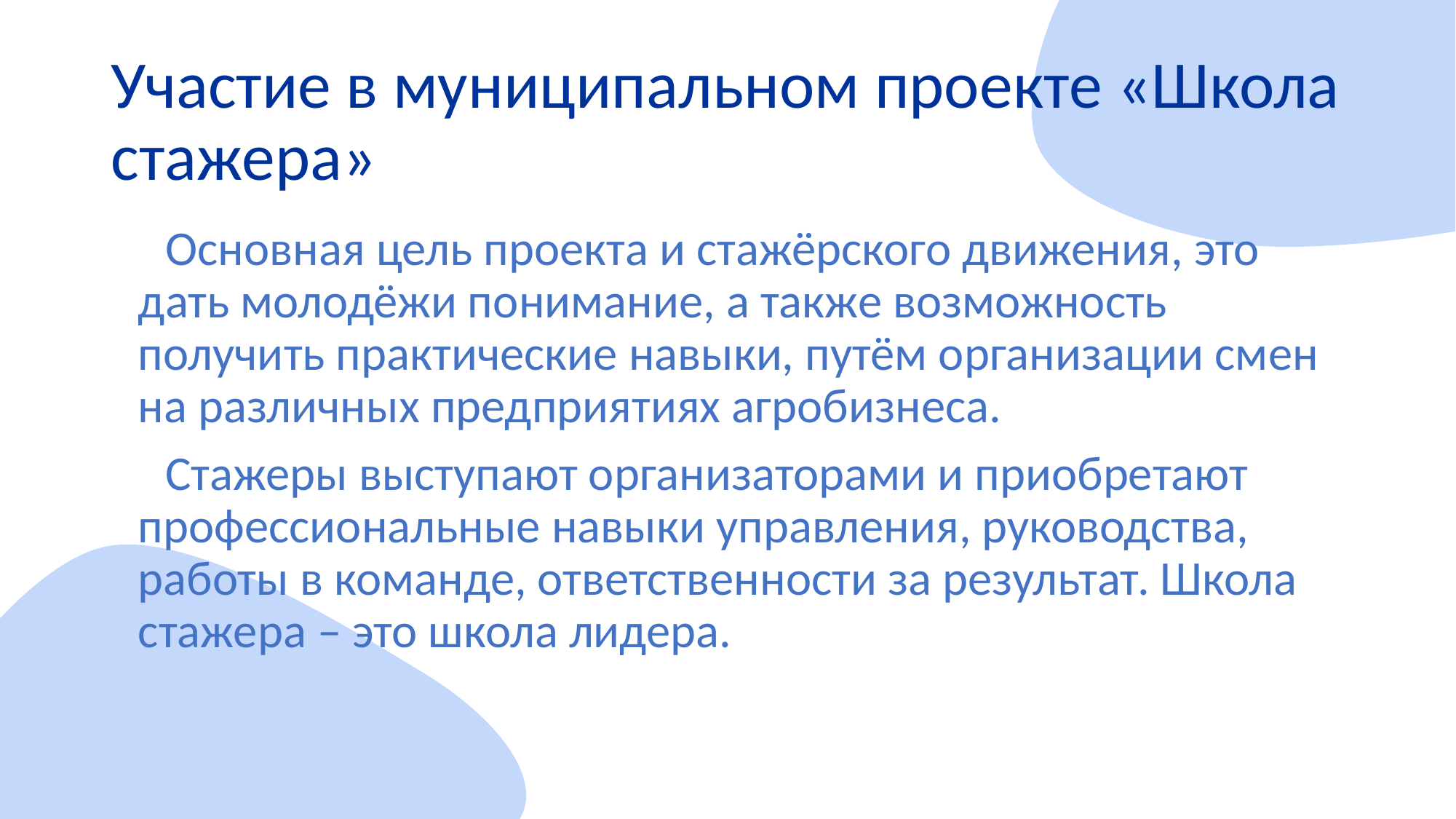

# Участие в муниципальном проекте «Школа стажера»
Основная цель проекта и стажёрского движения, это дать молодёжи понимание, а также возможность получить практические навыки, путём организации смен на различных предприятиях агробизнеса.
Стажеры выступают организаторами и приобретают профессиональные навыки управления, руководства, работы в команде, ответственности за результат. Школа стажера – это школа лидера.